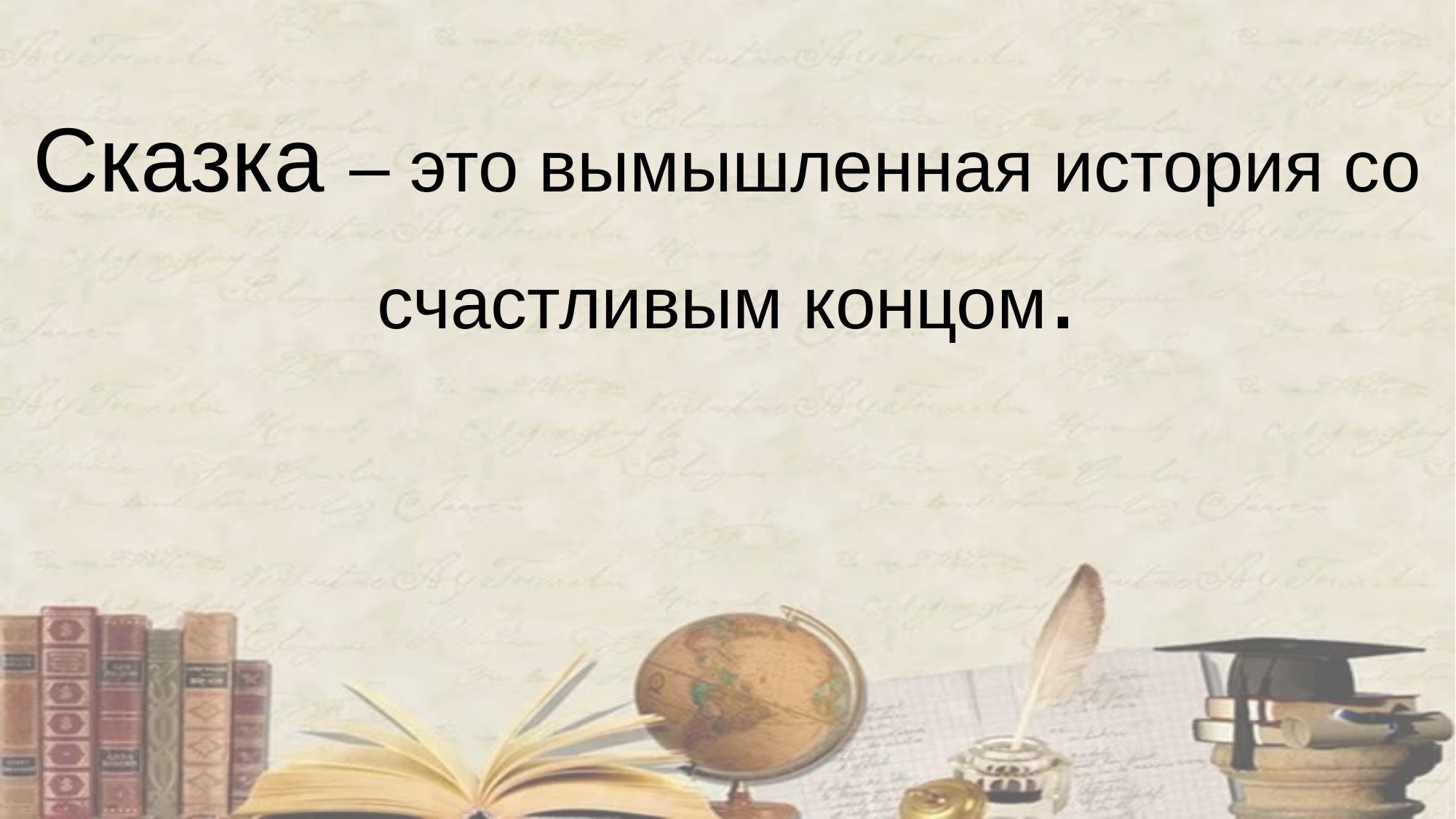

Сказка – это вымышленная история со счастливым концом.